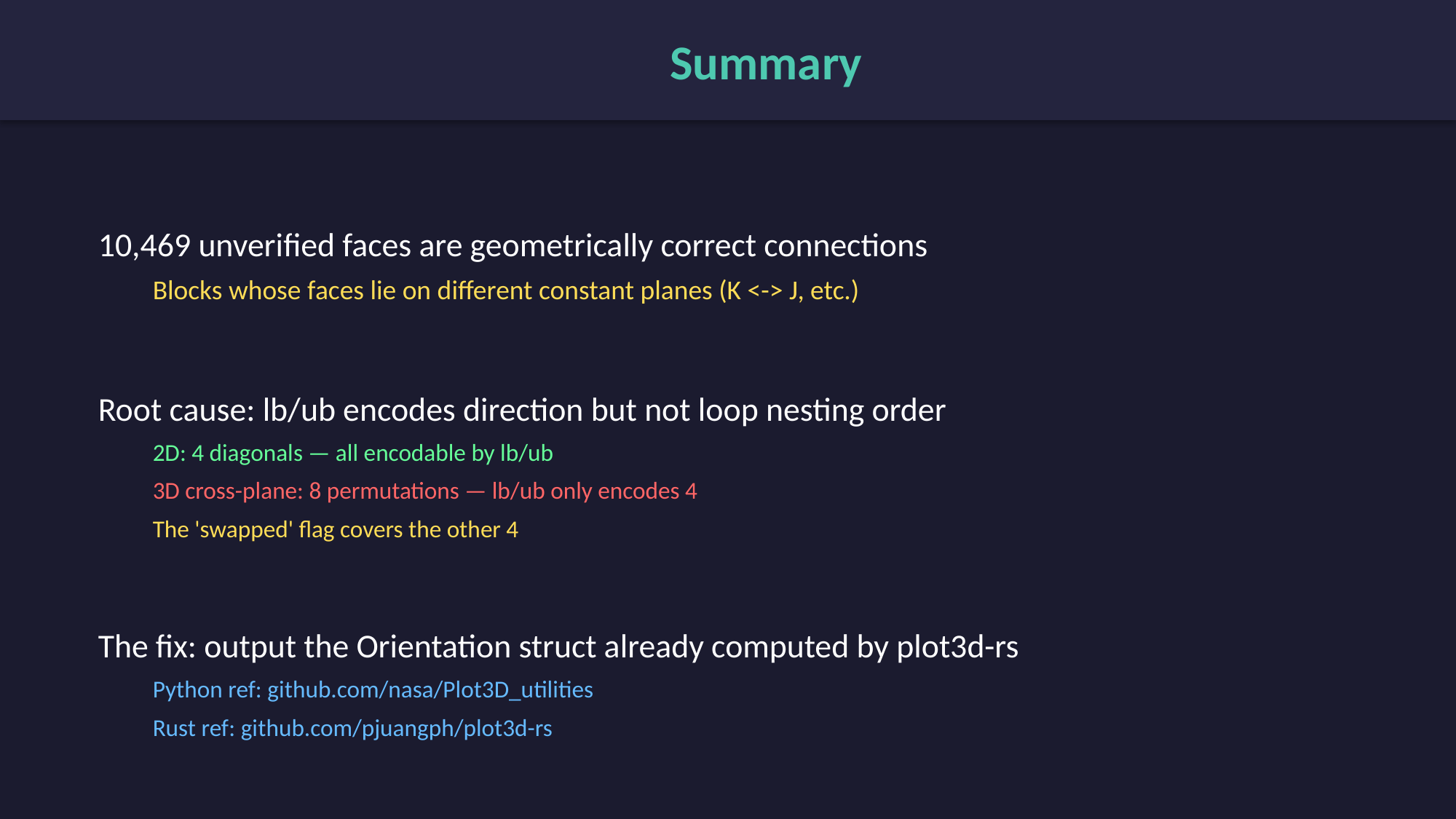

Summary

10,469 unverified faces are geometrically correct connections
Blocks whose faces lie on different constant planes (K <-> J, etc.)

Root cause: lb/ub encodes direction but not loop nesting order
2D: 4 diagonals — all encodable by lb/ub
3D cross-plane: 8 permutations — lb/ub only encodes 4
The 'swapped' flag covers the other 4

The fix: output the Orientation struct already computed by plot3d-rs
Python ref: github.com/nasa/Plot3D_utilities
Rust ref: github.com/pjuangph/plot3d-rs